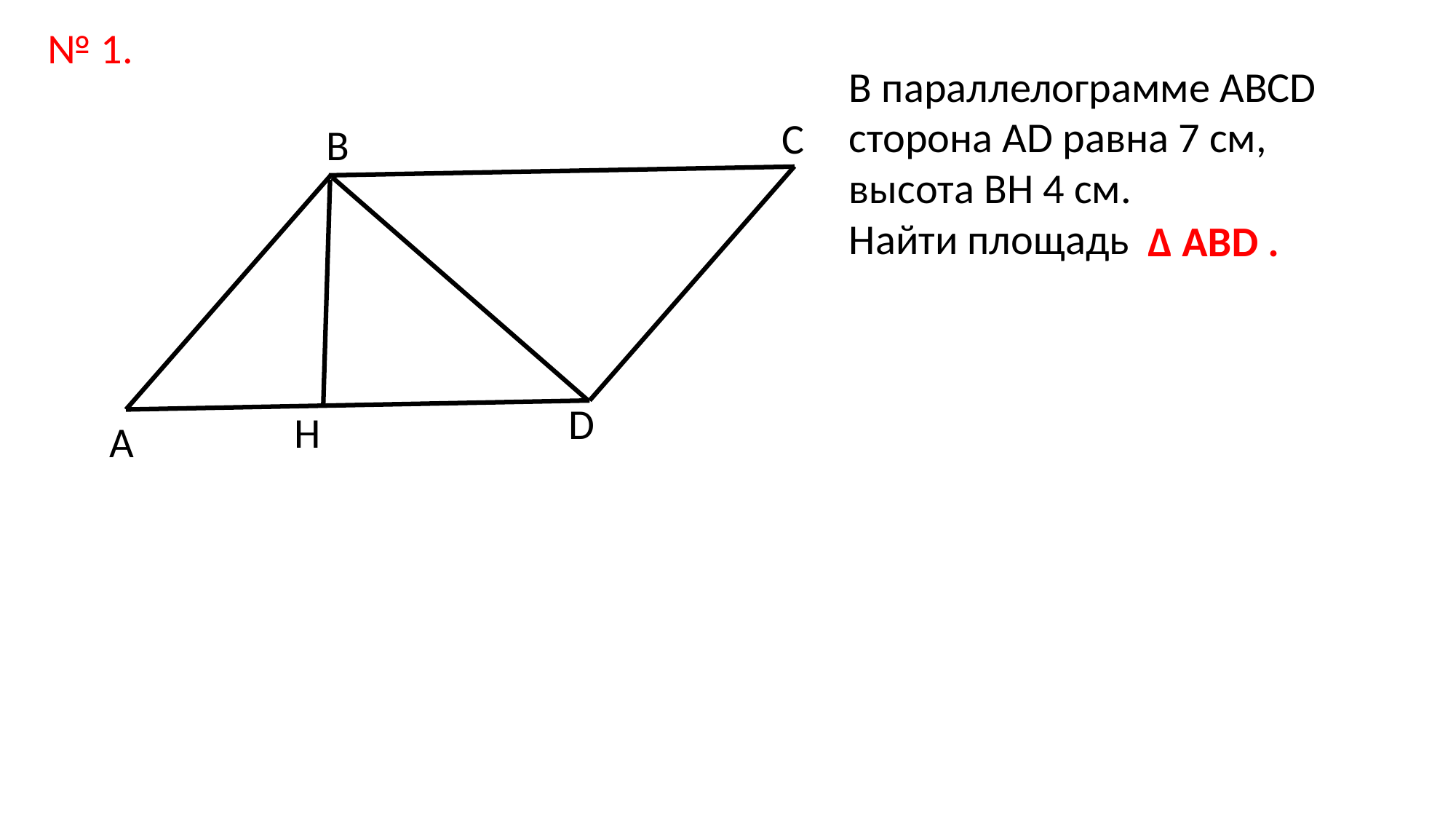

№ 1.
В параллелограмме АВСD сторона АD равна 7 см,
высота ВН 4 см.
Найти площадь
С
В
∆ АВD .

D

Н
А